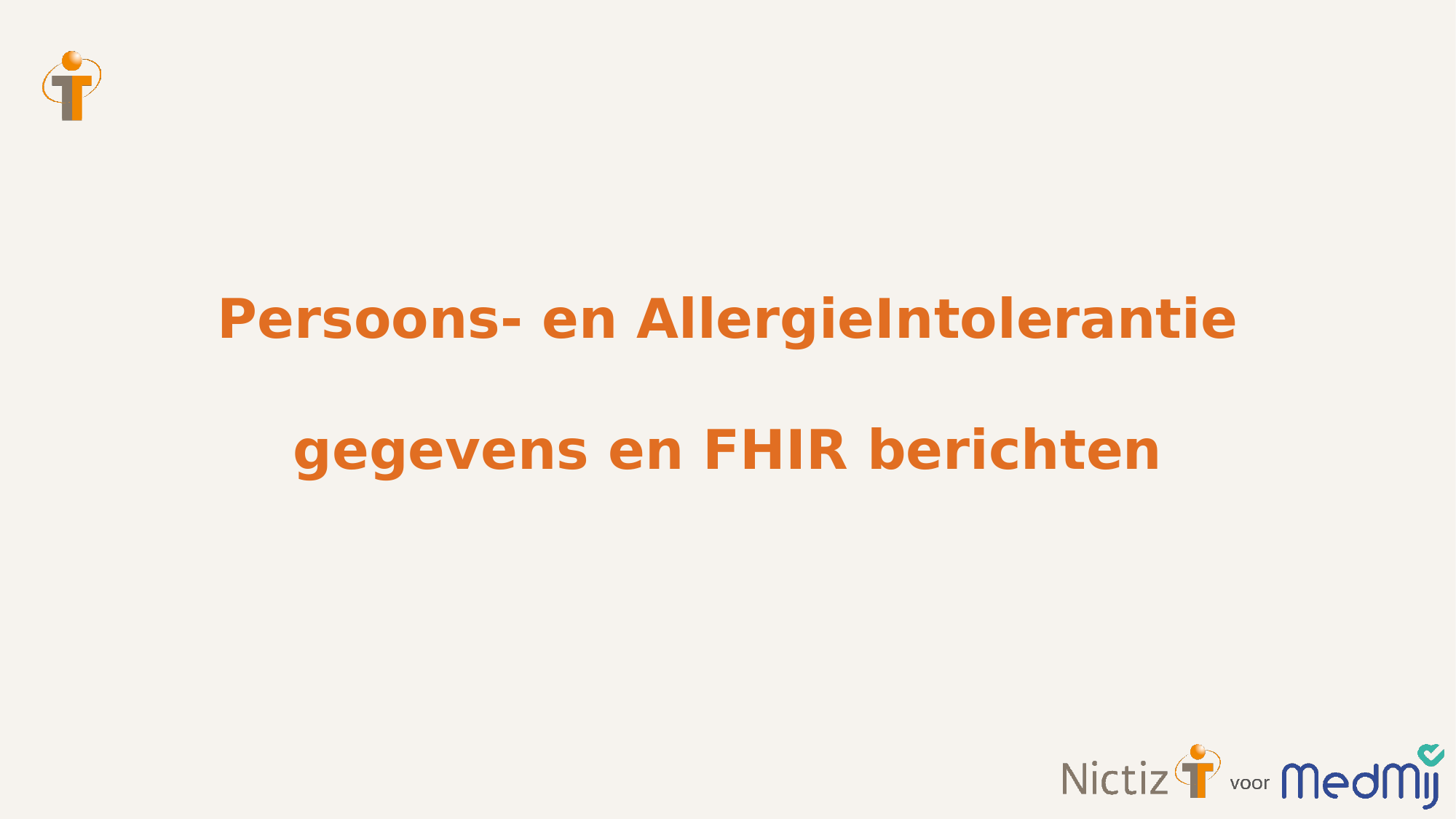

# Persoons- en AllergieIntolerantie gegevens en FHIR berichten